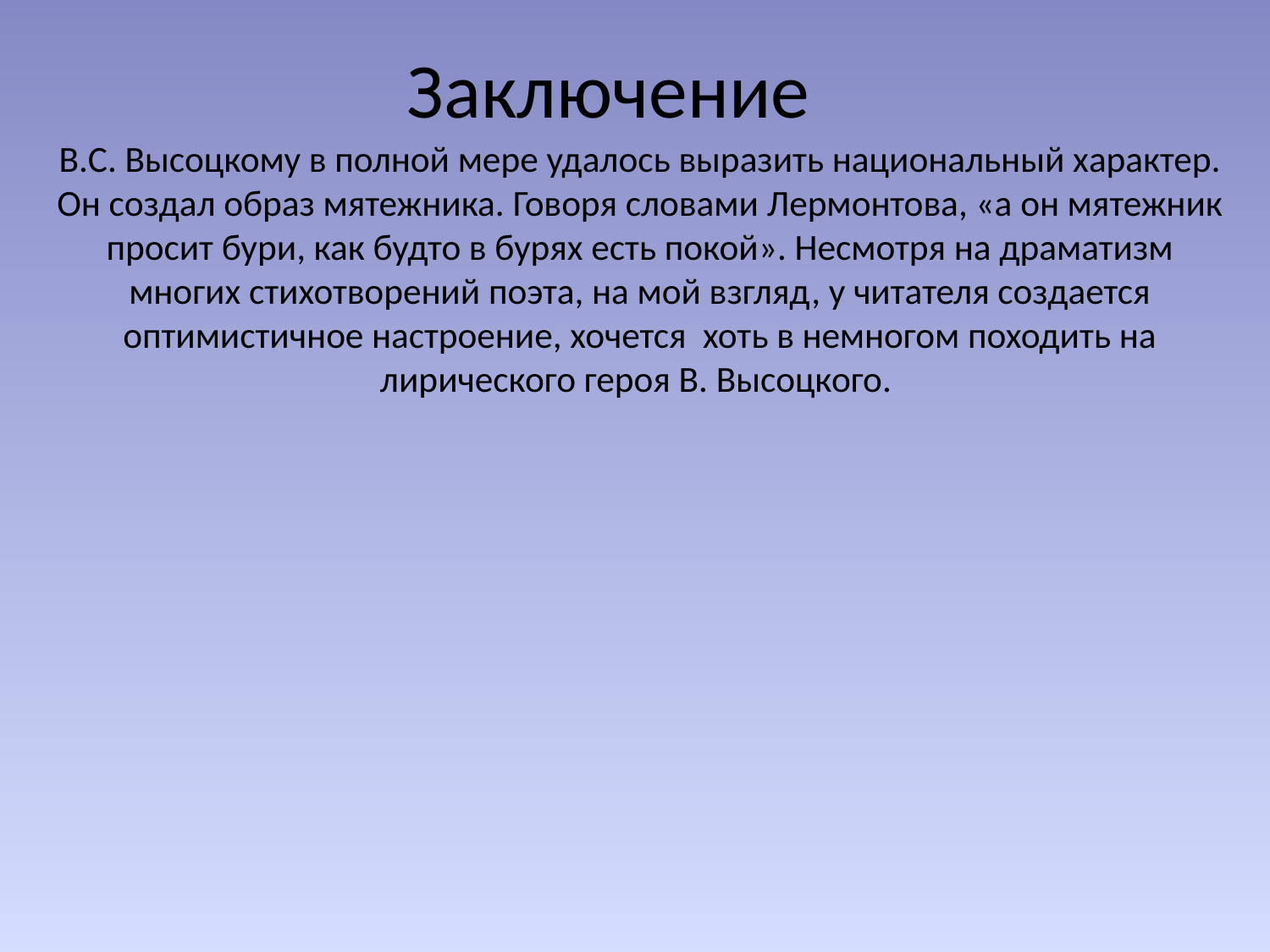

# Заключение
В.С. Высоцкому в полной мере удалось выразить национальный характер. Он создал образ мятежника. Говоря словами Лермонтова, «а он мятежник просит бури, как будто в бурях есть покой». Несмотря на драматизм многих стихотворений поэта, на мой взгляд, у читателя создается оптимистичное настроение, хочется  хоть в немногом походить на лирического героя В. Высоцкого.